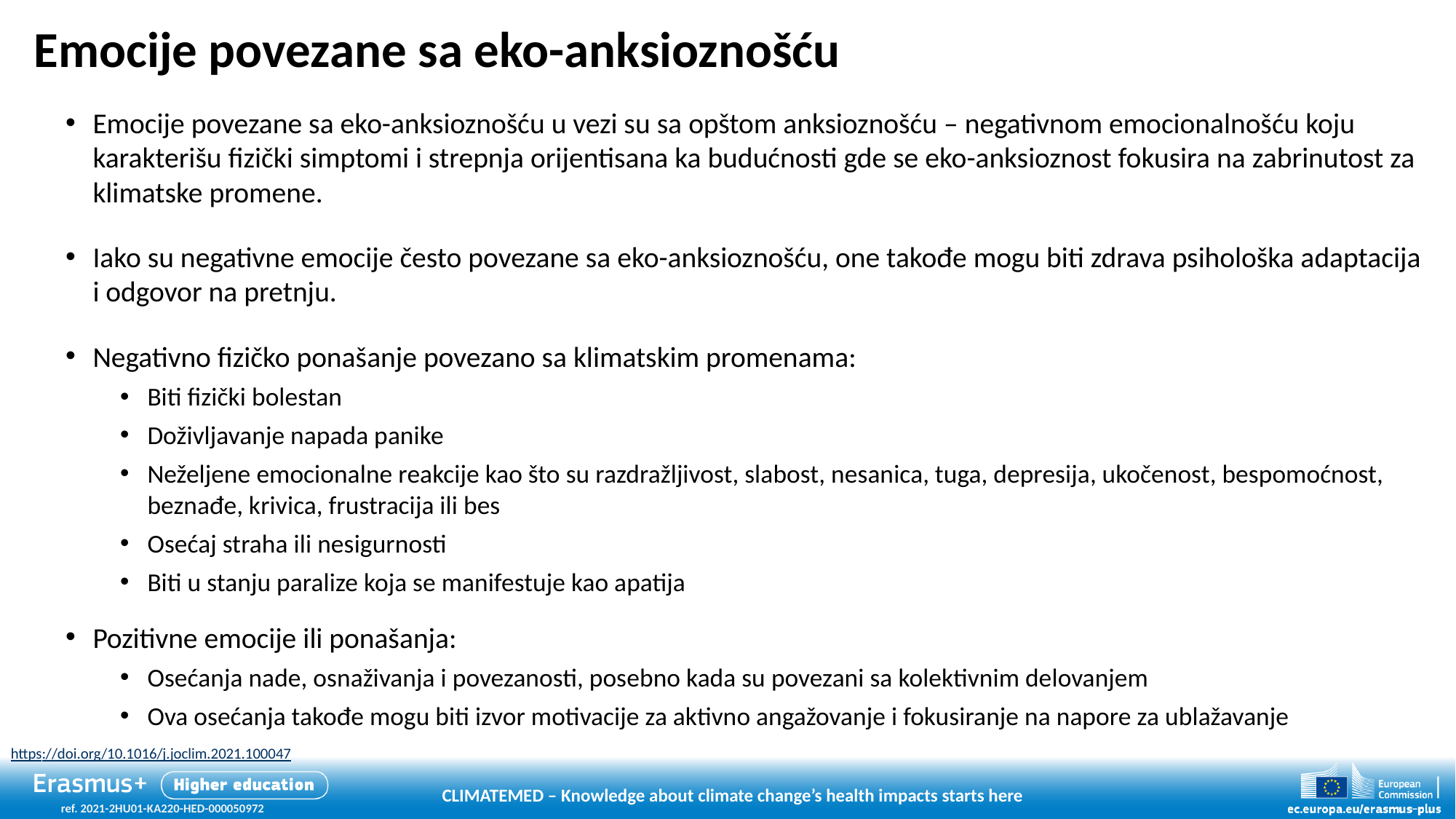

# Emocije povezane sa eko-anksioznošću
Emocije povezane sa eko-anksioznošću u vezi su sa opštom anksioznošću – negativnom emocionalnošću koju karakterišu fizički simptomi i strepnja orijentisana ka budućnosti gde se eko-anksioznost fokusira na zabrinutost za klimatske promene.
Iako su negativne emocije često povezane sa eko-anksioznošću, one takođe mogu biti zdrava psihološka adaptacija i odgovor na pretnju.
Negativno fizičko ponašanje povezano sa klimatskim promenama:
Biti fizički bolestan
Doživljavanje napada panike
Neželjene emocionalne reakcije kao što su razdražljivost, slabost, nesanica, tuga, depresija, ukočenost, bespomoćnost, beznađe, krivica, frustracija ili bes
Osećaj straha ili nesigurnosti
Biti u stanju paralize koja se manifestuje kao apatija
Pozitivne emocije ili ponašanja:
Osećanja nade, osnaživanja i povezanosti, posebno kada su povezani sa kolektivnim delovanjem
Ova osećanja takođe mogu biti izvor motivacije za aktivno angažovanje i fokusiranje na napore za ublažavanje
https://doi.org/10.1016/j.joclim.2021.100047